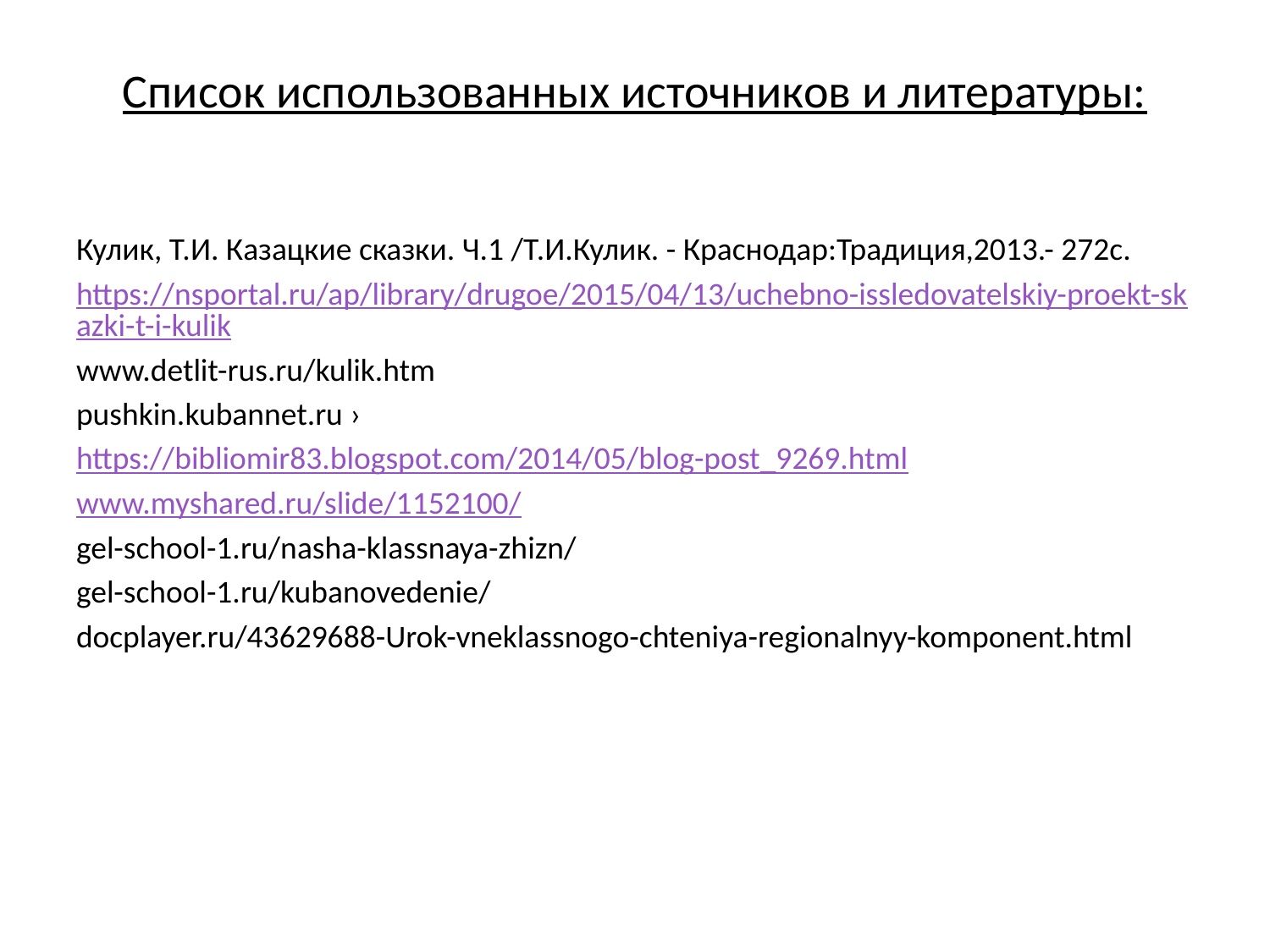

# Список использованных источников и литературы:
Кулик, Т.И. Казацкие сказки. Ч.1 /Т.И.Кулик. - Краснодар:Традиция,2013.- 272с.
https://nsportal.ru/ap/library/drugoe/2015/04/13/uchebno-issledovatelskiy-proekt-skazki-t-i-kulik
www.detlit-rus.ru/kulik.htm
pushkin.kubannet.ru ›
https://bibliomir83.blogspot.com/2014/05/blog-post_9269.html
www.myshared.ru/slide/1152100/
gel-school-1.ru/nasha-klassnaya-zhizn/
gel-school-1.ru/kubanovedenie/
docplayer.ru/43629688-Urok-vneklassnogo-chteniya-regionalnyy-komponent.html